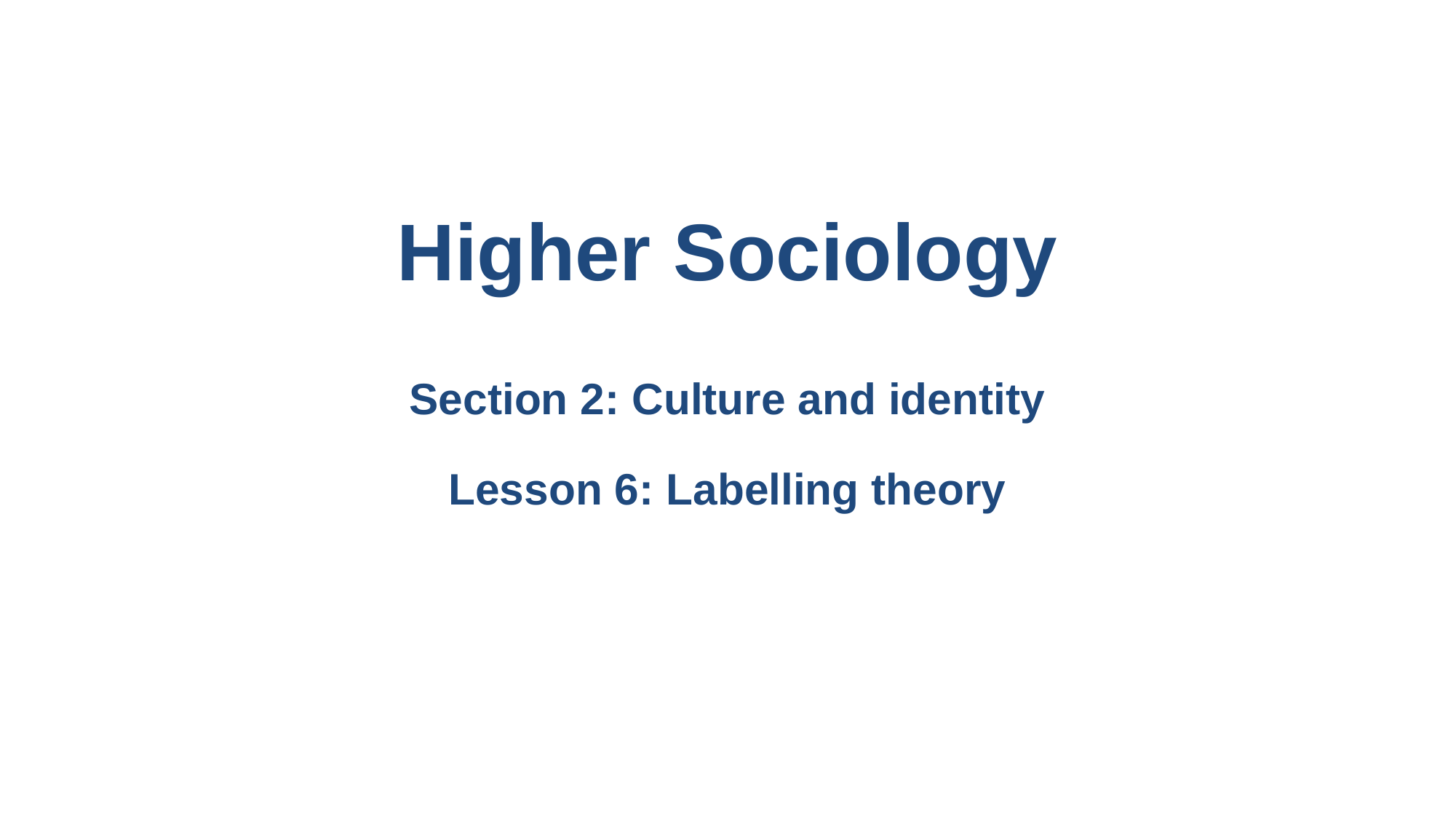

# Higher Sociology Section 2: Culture and identity Lesson 6: Labelling theory